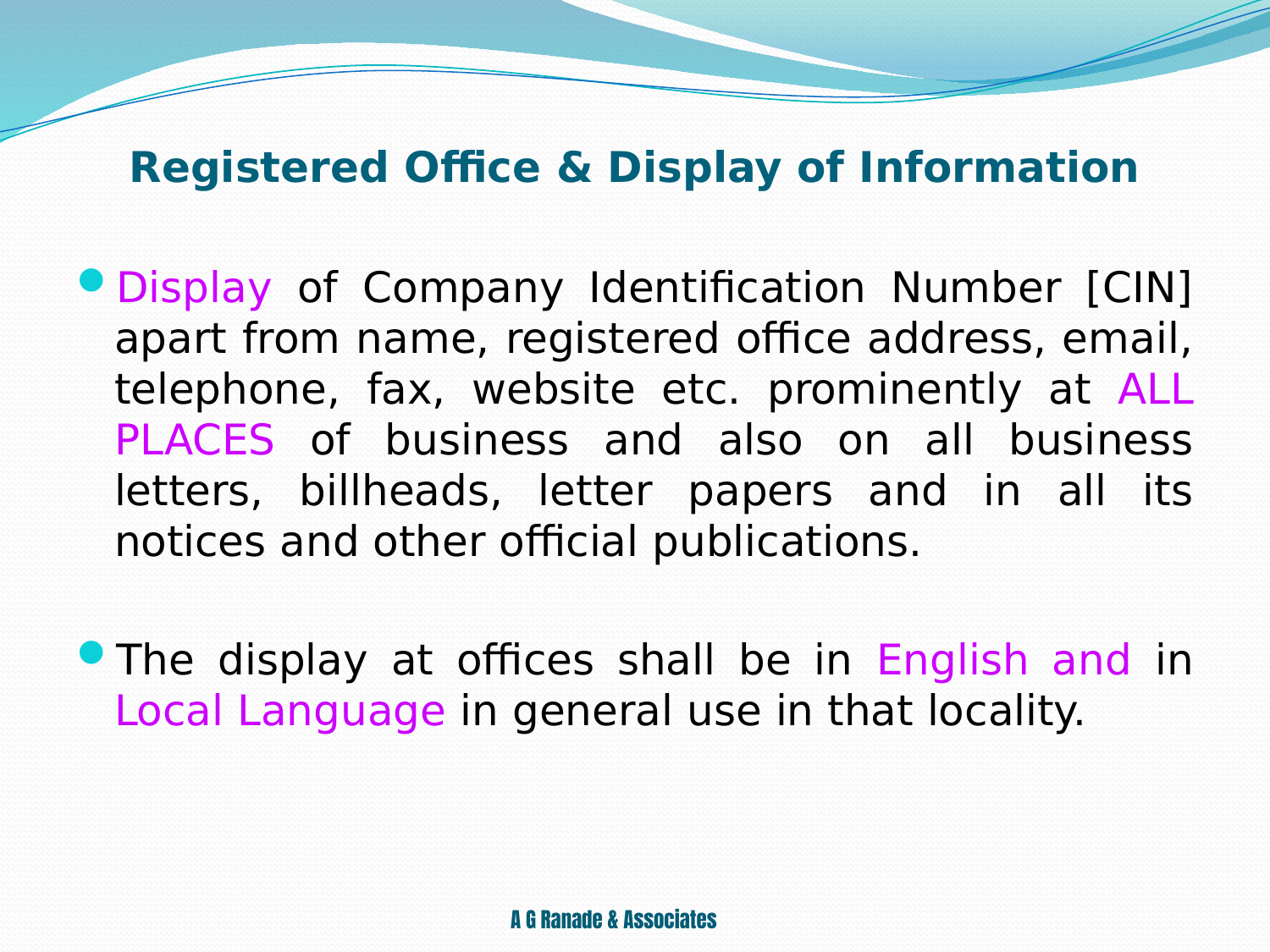

# Registered Office & Display of Information
Display of Company Identification Number [CIN] apart from name, registered office address, email, telephone, fax, website etc. prominently at ALL PLACES of business and also on all business letters, billheads, letter papers and in all its notices and other official publications.

The display at offices shall be in English and in Local Language in general use in that locality.

A G Ranade & Associates